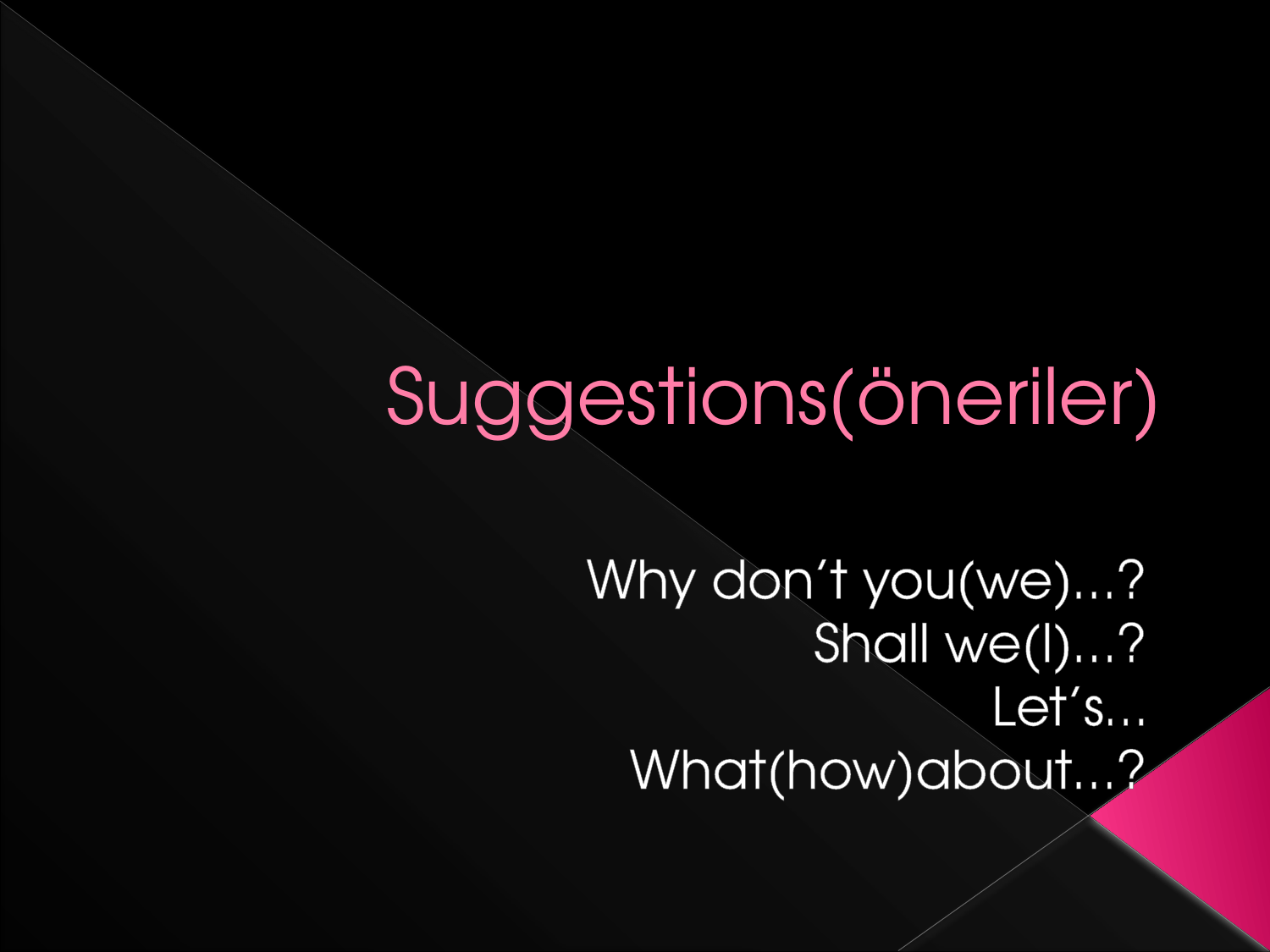

# Suggestions(öneriler)
Why don’t you(we)…?
Shall we(I)…?
Let’s…
What(how)about…?